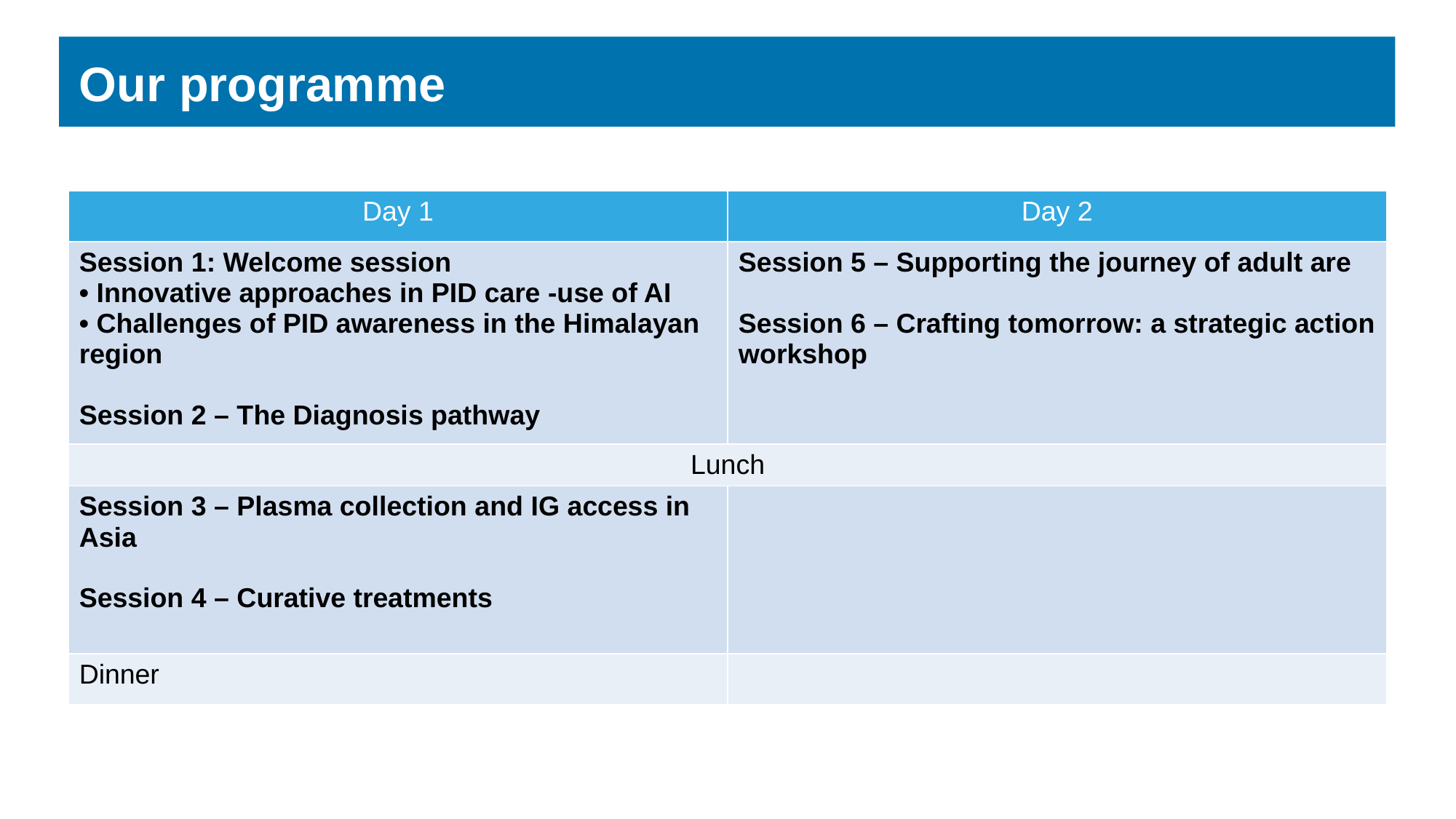

Our programme
| Day 1 | Day 2 |
| --- | --- |
| Session 1: Welcome session • Innovative approaches in PID care -use of AI • Challenges of PID awareness in the Himalayan region Session 2 – The Diagnosis pathway | Session 5 – Supporting the journey of adult are Session 6 – Crafting tomorrow: a strategic action workshop |
| Lunch |  |
| Session 3 – Plasma collection and IG access in Asia Session 4 – Curative treatments |  |
| Dinner |  |